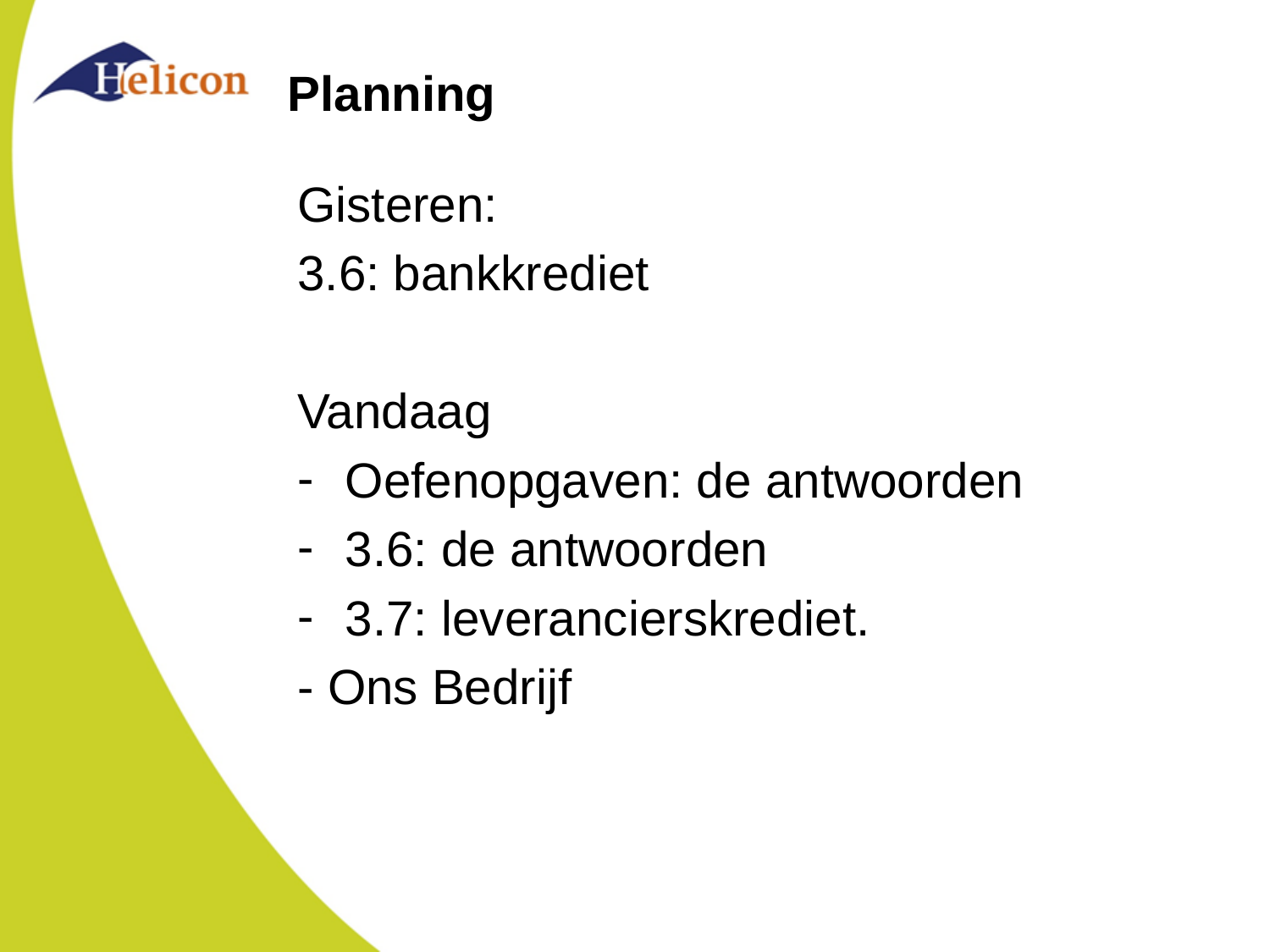

# Planning
Gisteren:
3.6: bankkrediet

Vandaag
Oefenopgaven: de antwoorden
3.6: de antwoorden
3.7: leverancierskrediet.
- Ons Bedrijf